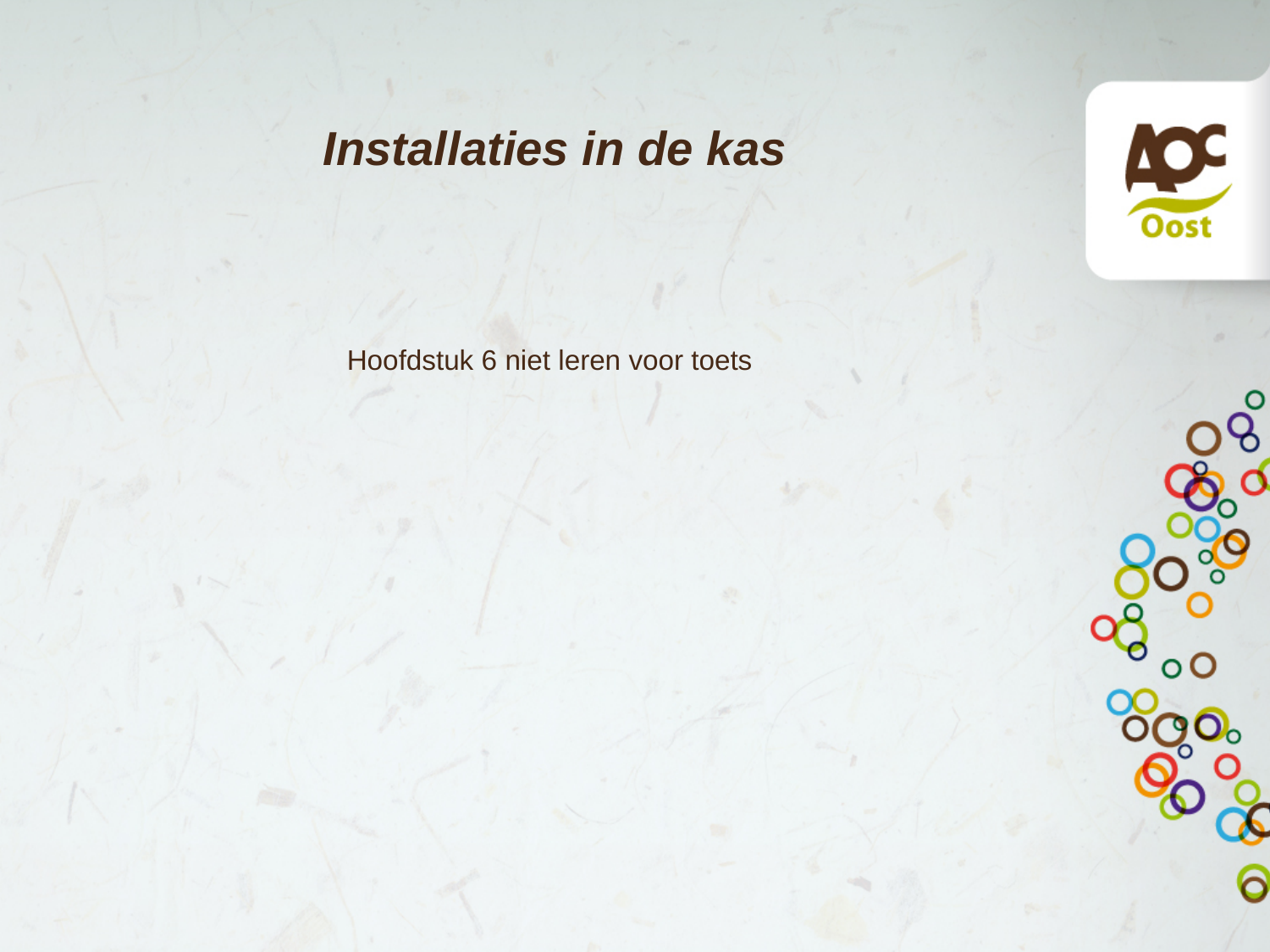

# Installaties in de kas

Hoofdstuk 6 niet leren voor toets